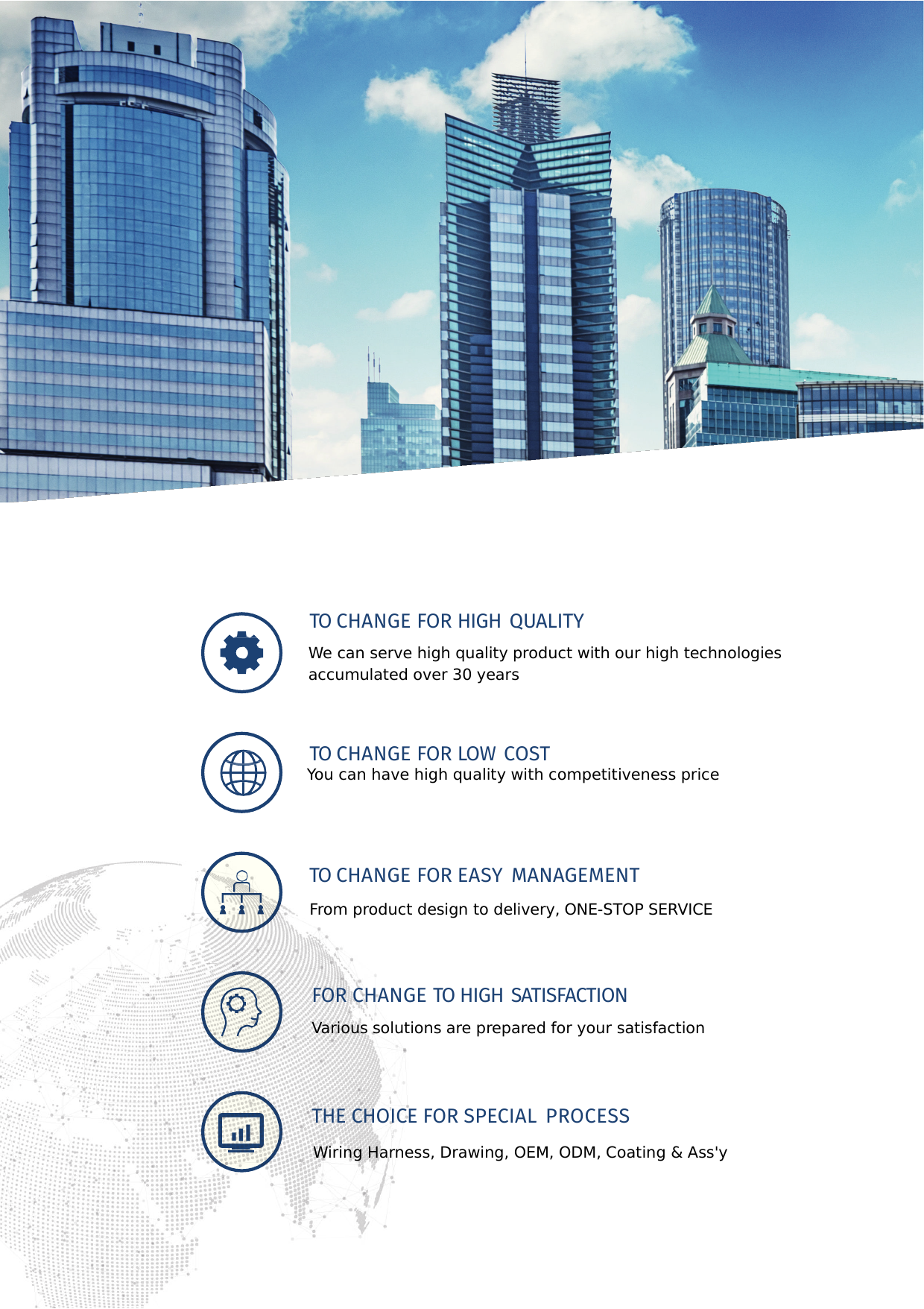

TO CHANGE FOR HIGH QUALITY
We can serve high quality product with our high technologies  accumulated over 30 years

TO CHANGE FOR LOW COST
You can have high quality with competitiveness price

TO CHANGE FOR EASY MANAGEMENT
From product design to delivery, ONE-STOP SERVICE

FOR CHANGE TO HIGH SATISFACTION
Various solutions are prepared for your satisfaction

THE CHOICE FOR SPECIAL PROCESS
Wiring Harness, Drawing, OEM, ODM, Coating & Ass'y